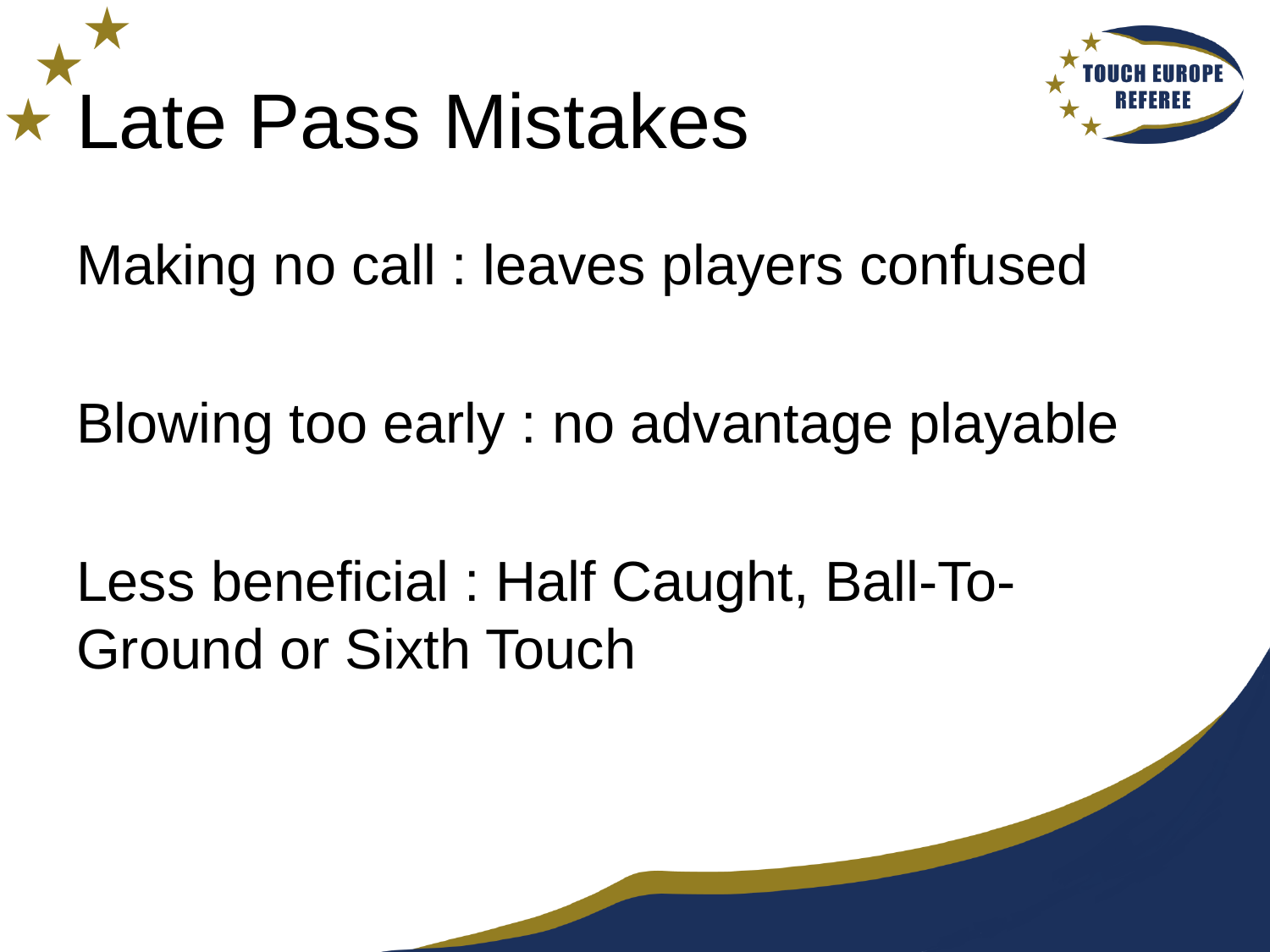

# Late Pass Mistakes
Making no call : leaves players confused

Blowing too early : no advantage playable

Less beneficial : Half Caught, Ball-To-Ground or Sixth Touch